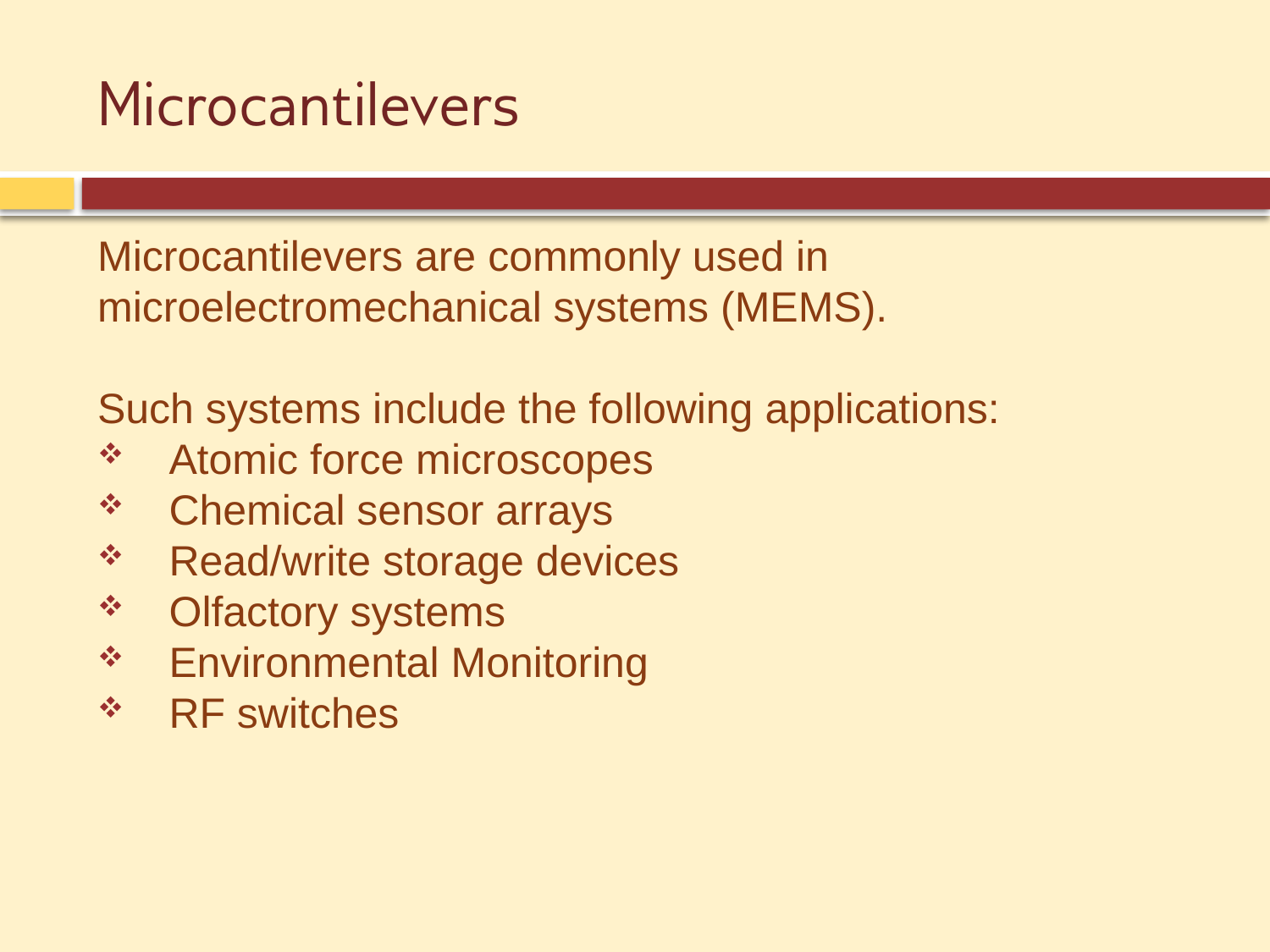

# Microcantilevers
Microcantilevers are commonly used in microelectromechanical systems (MEMS).

Such systems include the following applications:
Atomic force microscopes
Chemical sensor arrays
Read/write storage devices
Olfactory systems
Environmental Monitoring
RF switches